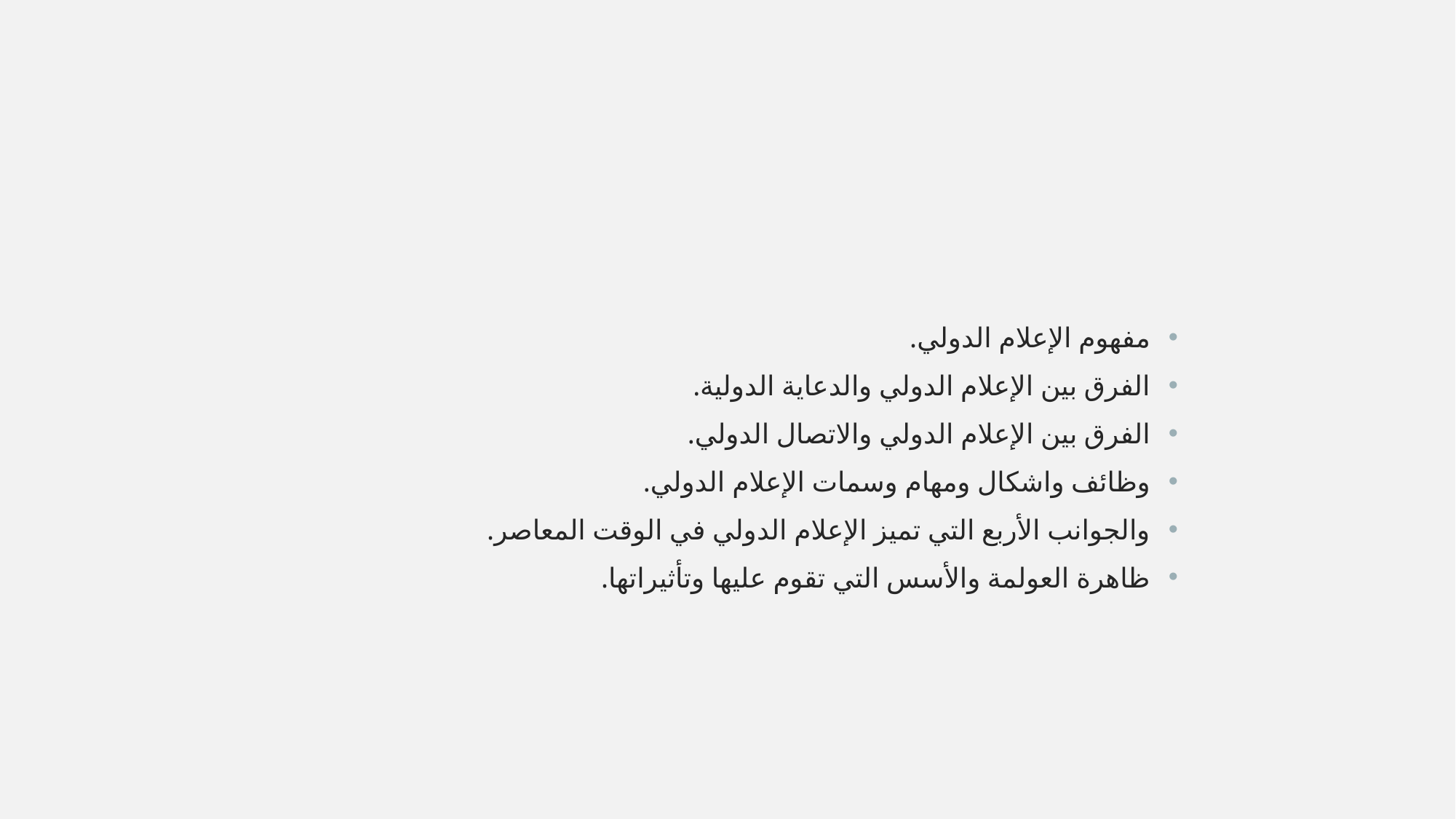

#
مفهوم الإعلام الدولي.
الفرق بين الإعلام الدولي والدعاية الدولية.
الفرق بين الإعلام الدولي والاتصال الدولي.
وظائف واشكال ومهام وسمات الإعلام الدولي.
والجوانب الأربع التي تميز الإعلام الدولي في الوقت المعاصر.
ظاهرة العولمة والأسس التي تقوم عليها وتأثيراتها.